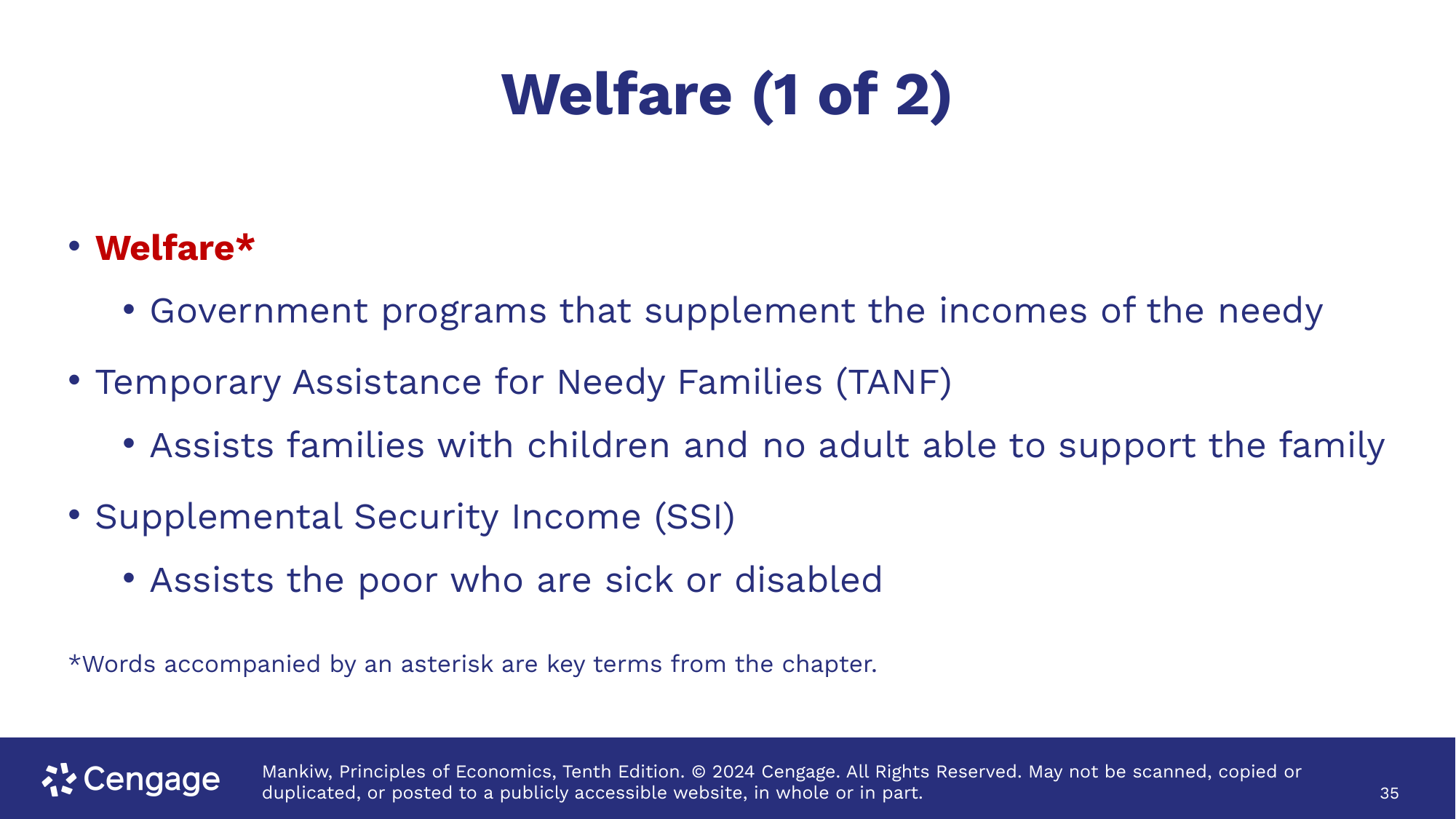

# Welfare (1 of 2)
Welfare*
Government programs that supplement the incomes of the needy
Temporary Assistance for Needy Families (TANF)
Assists families with children and no adult able to support the family
Supplemental Security Income (SSI)
Assists the poor who are sick or disabled
*Words accompanied by an asterisk are key terms from the chapter.